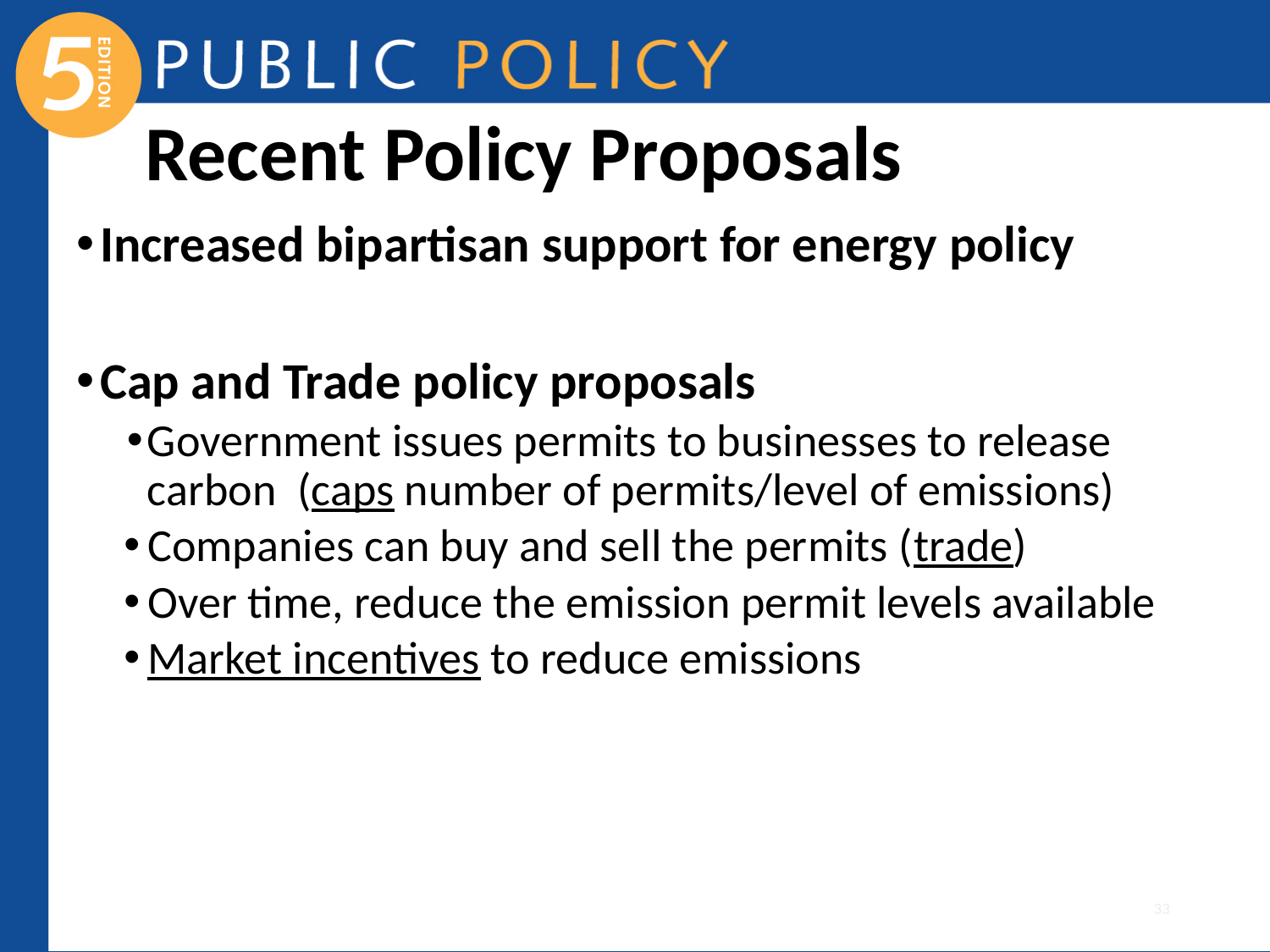

# Recent Policy Proposals
Increased bipartisan support for energy policy

Cap and Trade policy proposals
Government issues permits to businesses to release carbon  (caps number of permits/level of emissions)
Companies can buy and sell the permits (trade)
Over time, reduce the emission permit levels available
Market incentives to reduce emissions
33